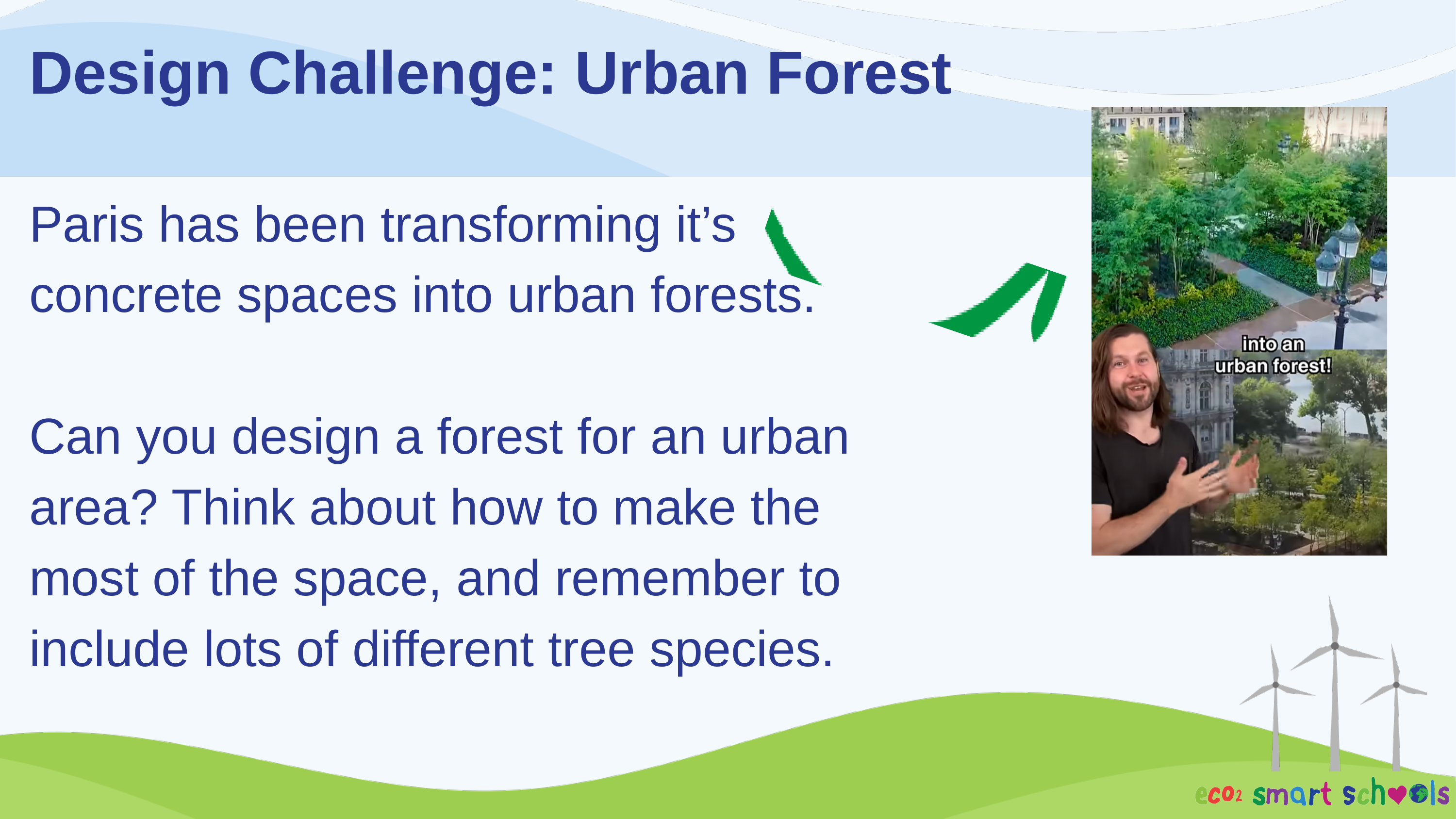

Design Challenge: Urban Forest

Paris has been transforming it’s concrete spaces into urban forests.

Can you design a forest for an urban area? Think about how to make the most of the space, and remember to include lots of different tree species.